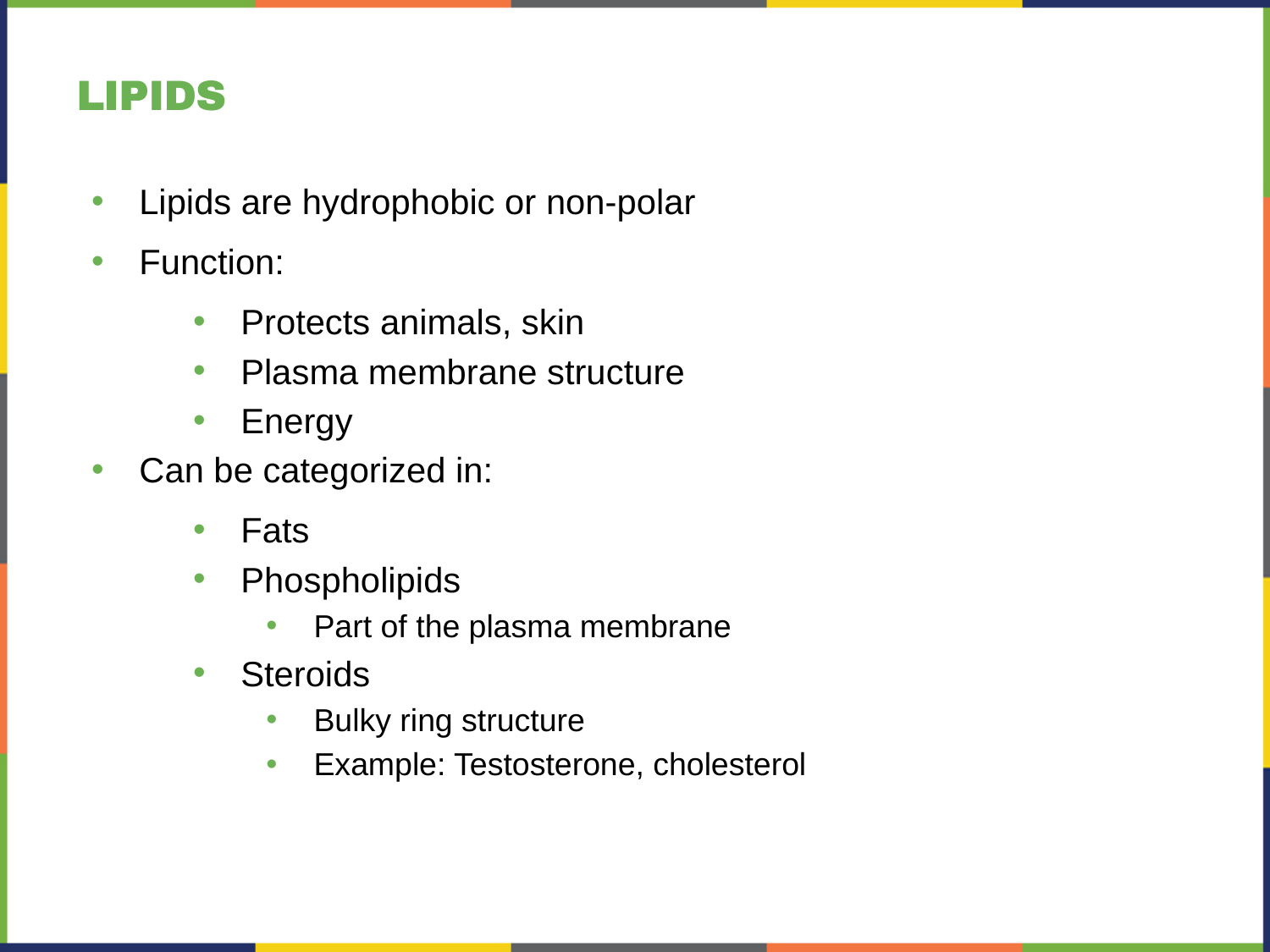

# Lipids
Lipids are hydrophobic or non-polar
Function:
Protects animals, skin
Plasma membrane structure
Energy
Can be categorized in:
Fats
Phospholipids
Part of the plasma membrane
Steroids
Bulky ring structure
Example: Testosterone, cholesterol